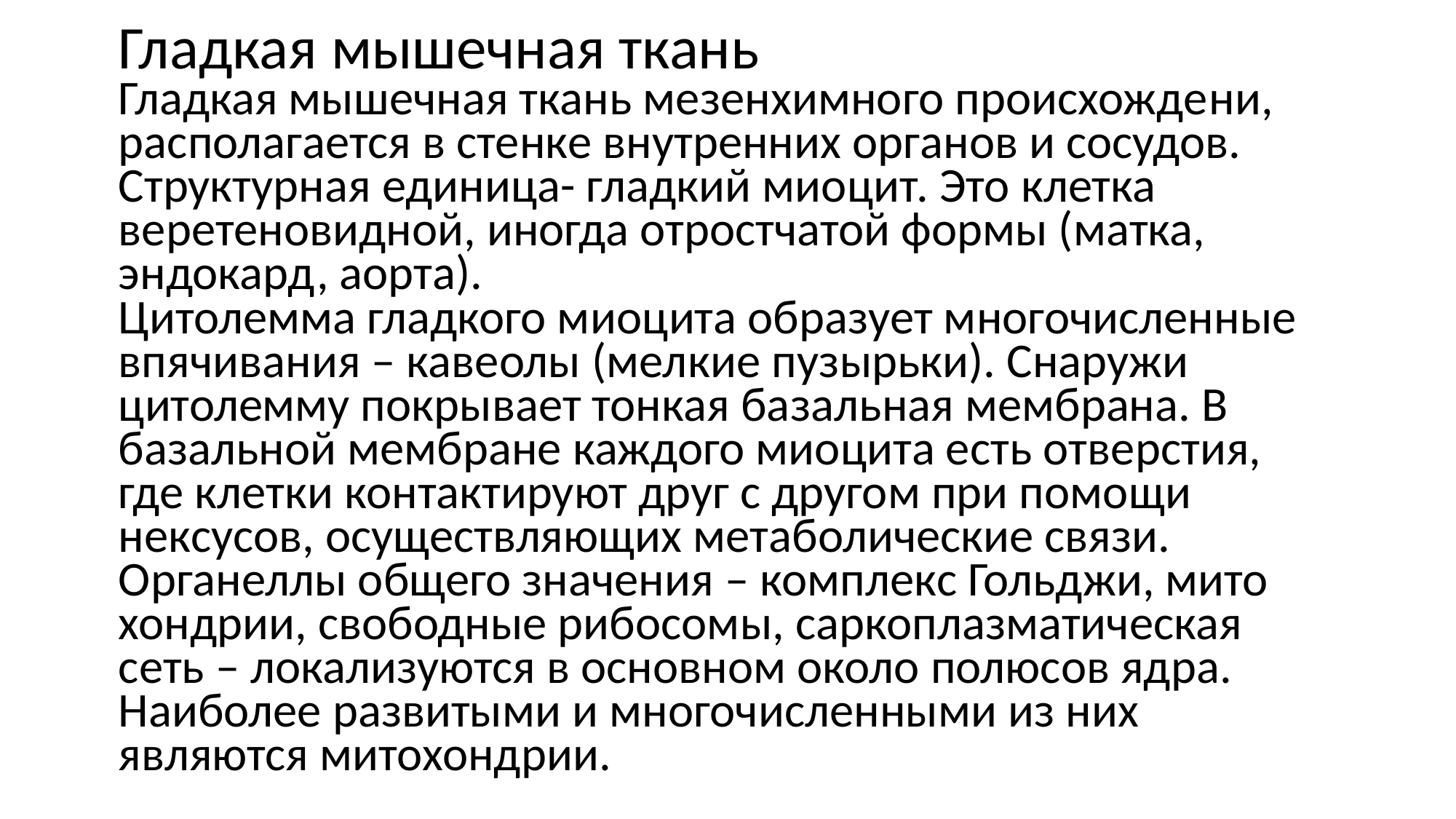

# Гладкая мышечная ткань Гладкая мышечная ткань мезенхимного происхожде­ни, располагается в стенке внутренних органов и сосудов. Структурная единица- гладкий мио­цит. Это клетка веретеновидной, иногда отростчатой формы (матка, эндокард, аорта). Цитолемма гладкого мио­цита обра­зует многочисленные впячивания – кавеолы (мел­кие пу­зырьки). Снаружи цитолемму покрывает тонкая ба­зальная мембрана. В базальной мембране каждого миоцита есть от­верстия, где клетки контактируют друг с другом при помощи нексусов, осуществляющих метаболические связи. Органеллы общего значения – комплекс Гольджи, мито­хондрии, свободные рибосомы, саркоплазматическая сеть – локализуются в основном около полюсов ядра. Наиболее развитыми и многочисленными из них являются митохонд­рии.